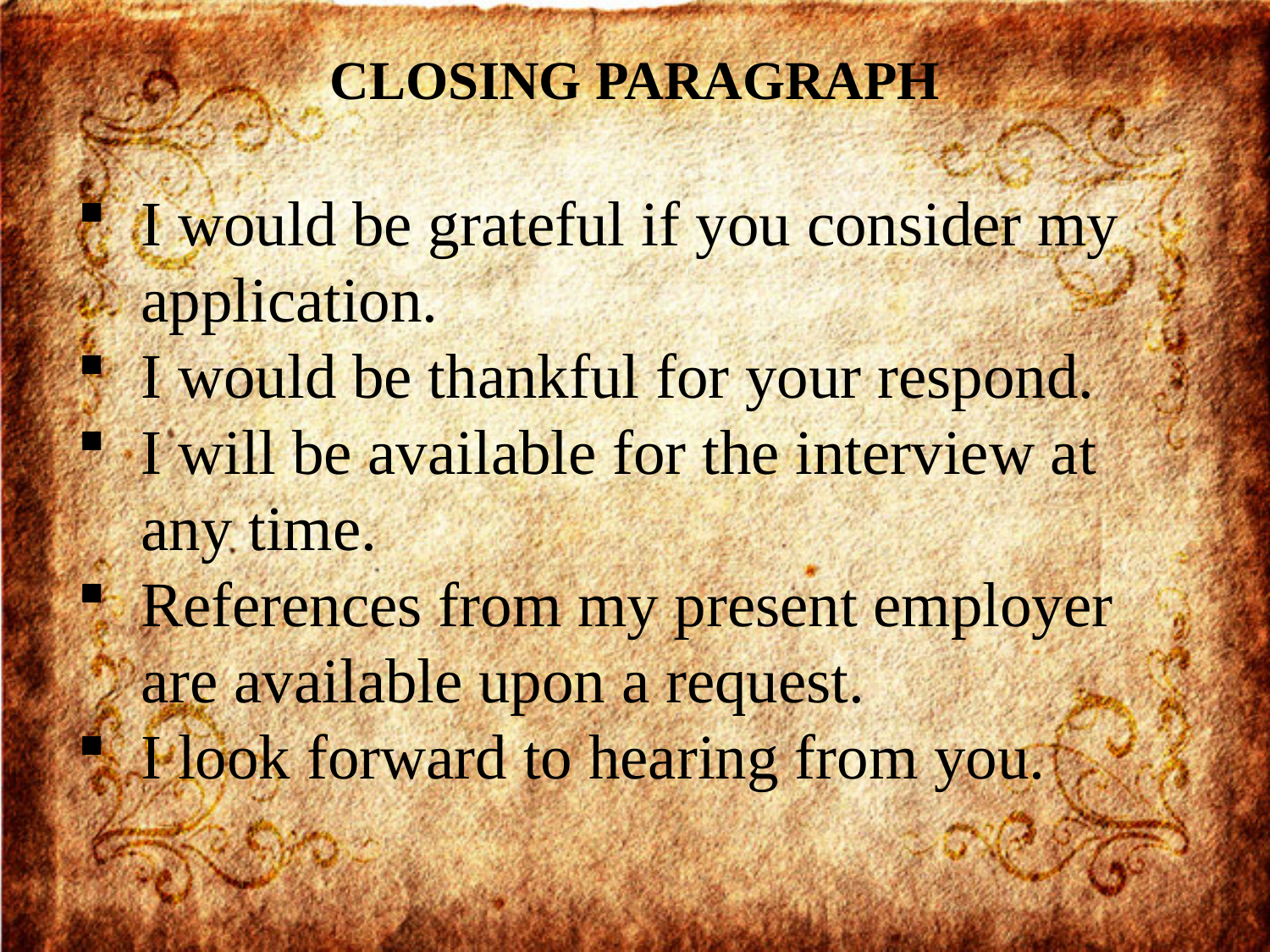

# CLOSING PARAGRAPH
I would be grateful if you consider my application.
I would be thankful for your respond.
I will be available for the interview at any time.
References from my present employer are available upon a request.
I look forward to hearing from you.